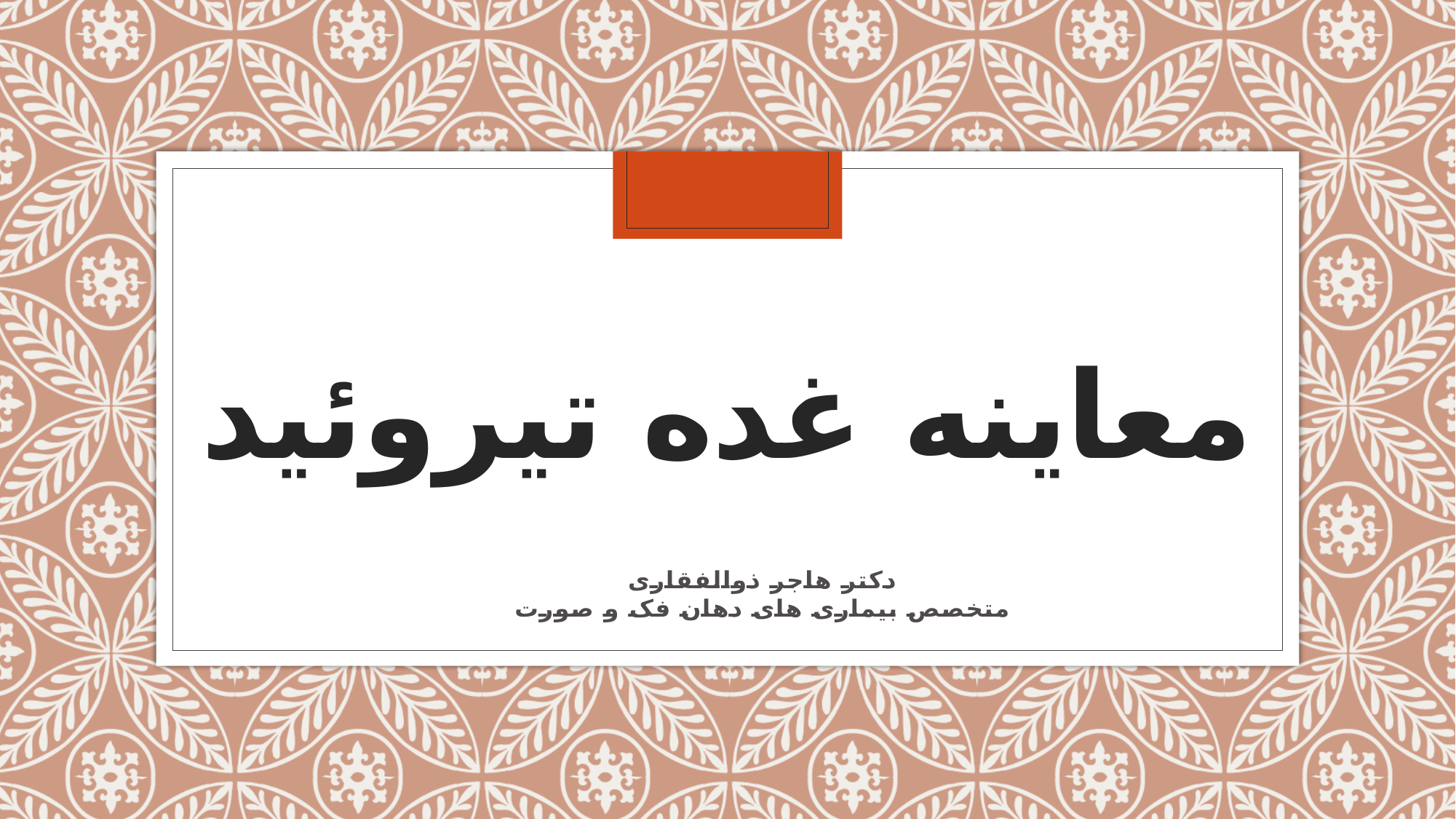

# معاینه غده تیروئید
دکتر هاجر ذوالفقاری
متخصص بیماری های دهان فک و صورت